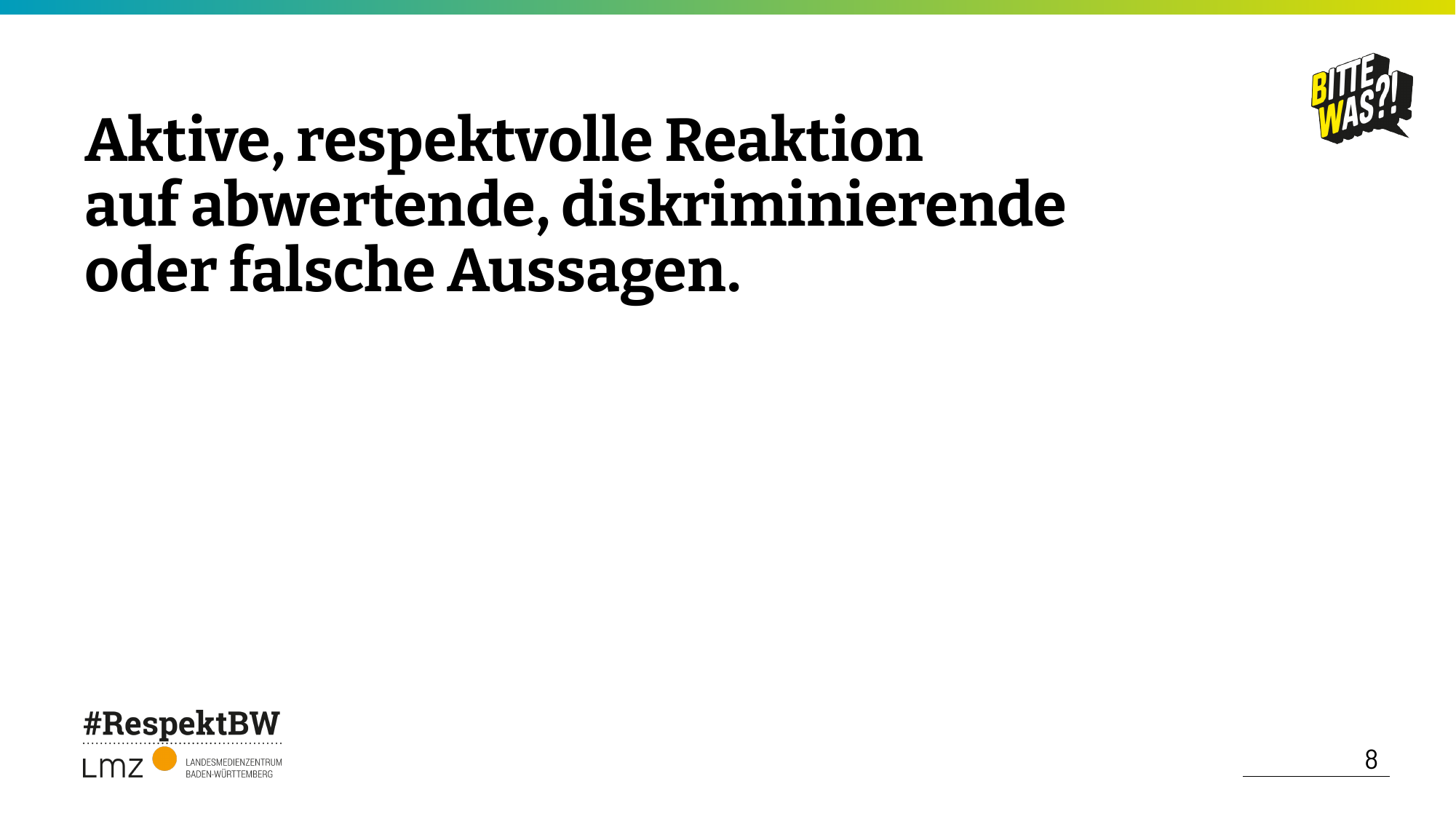

Aktive, respektvolle Reaktion
auf abwertende, diskriminierende
oder falsche Aussagen.
8